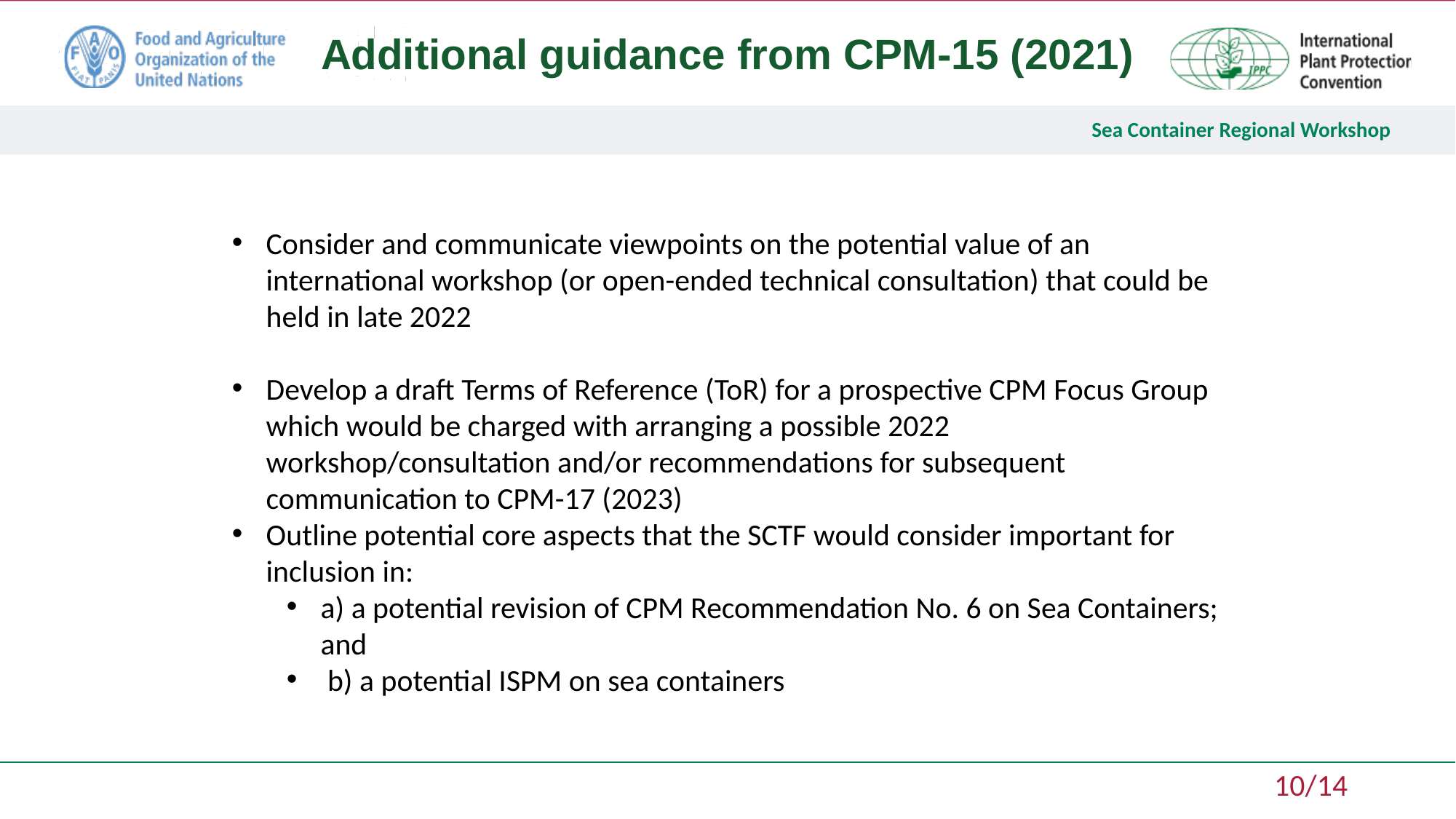

Additional guidance from CPM-15 (2021)
Consider and communicate viewpoints on the potential value of an international workshop (or open-ended technical consultation) that could be held in late 2022

Develop a draft Terms of Reference (ToR) for a prospective CPM Focus Group which would be charged with arranging a possible 2022 workshop/consultation and/or recommendations for subsequent communication to CPM-17 (2023)
Outline potential core aspects that the SCTF would consider important for inclusion in:
a) a potential revision of CPM Recommendation No. 6 on Sea Containers; and
 b) a potential ISPM on sea containers